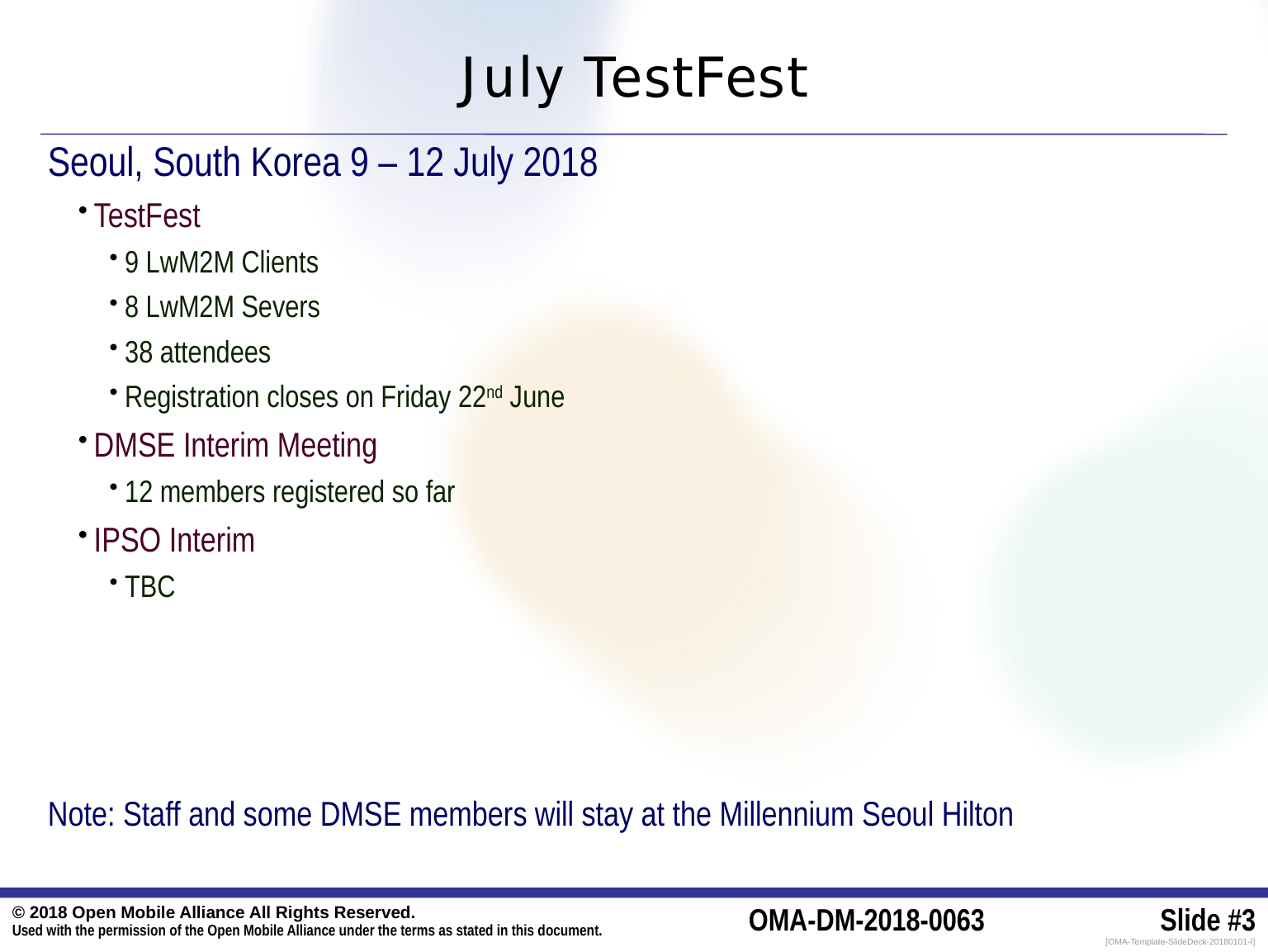

# July TestFest
Seoul, South Korea 9 – 12 July 2018
TestFest
9 LwM2M Clients
8 LwM2M Severs
38 attendees
Registration closes on Friday 22nd June
DMSE Interim Meeting
12 members registered so far
IPSO Interim
TBC

Note: Staff and some DMSE members will stay at the Millennium Seoul Hilton